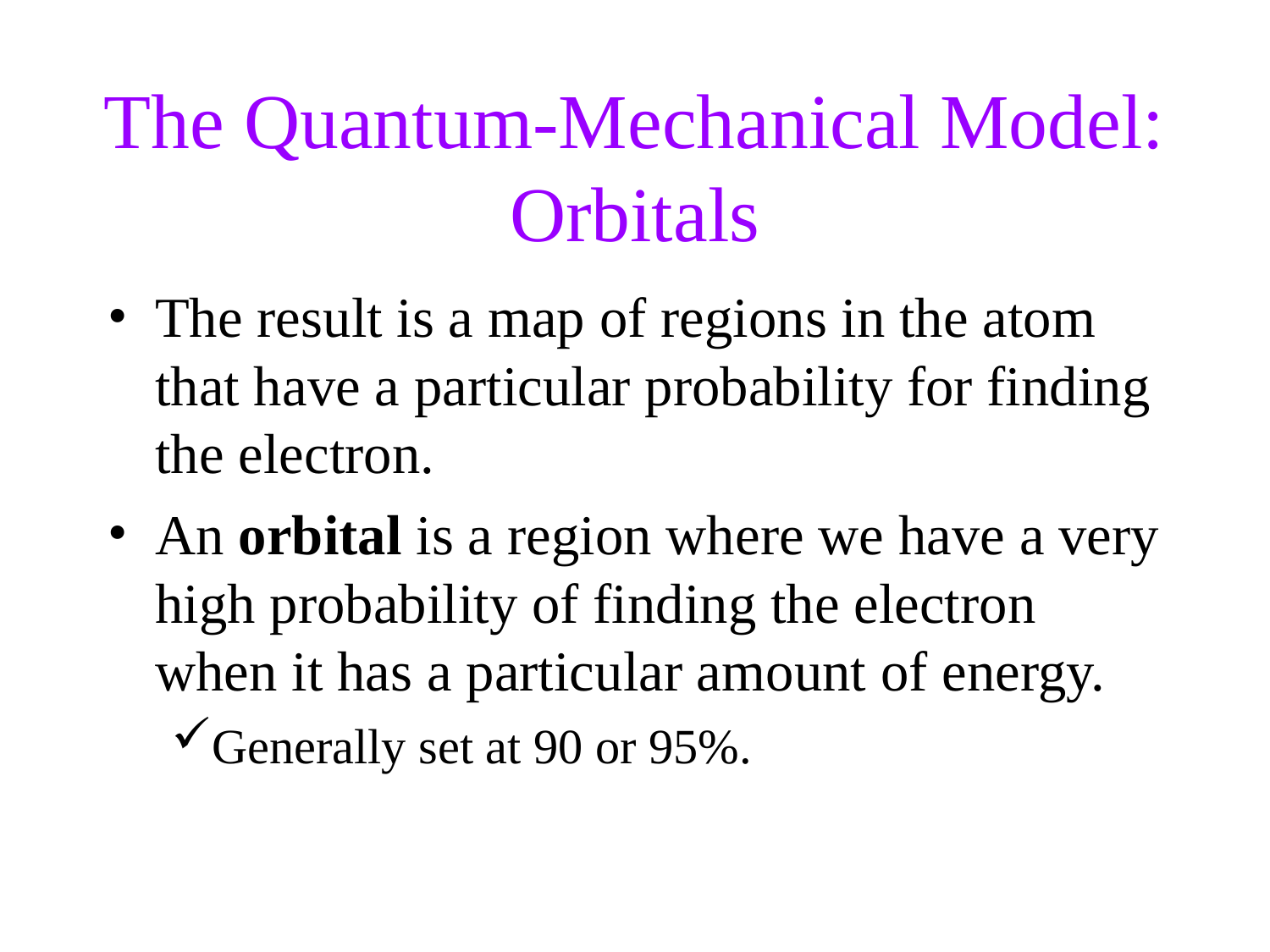

The Quantum-Mechanical Model:
Orbitals
The result is a map of regions in the atom that have a particular probability for finding the electron.
An orbital is a region where we have a very high probability of finding the electron when it has a particular amount of energy.
Generally set at 90 or 95%.